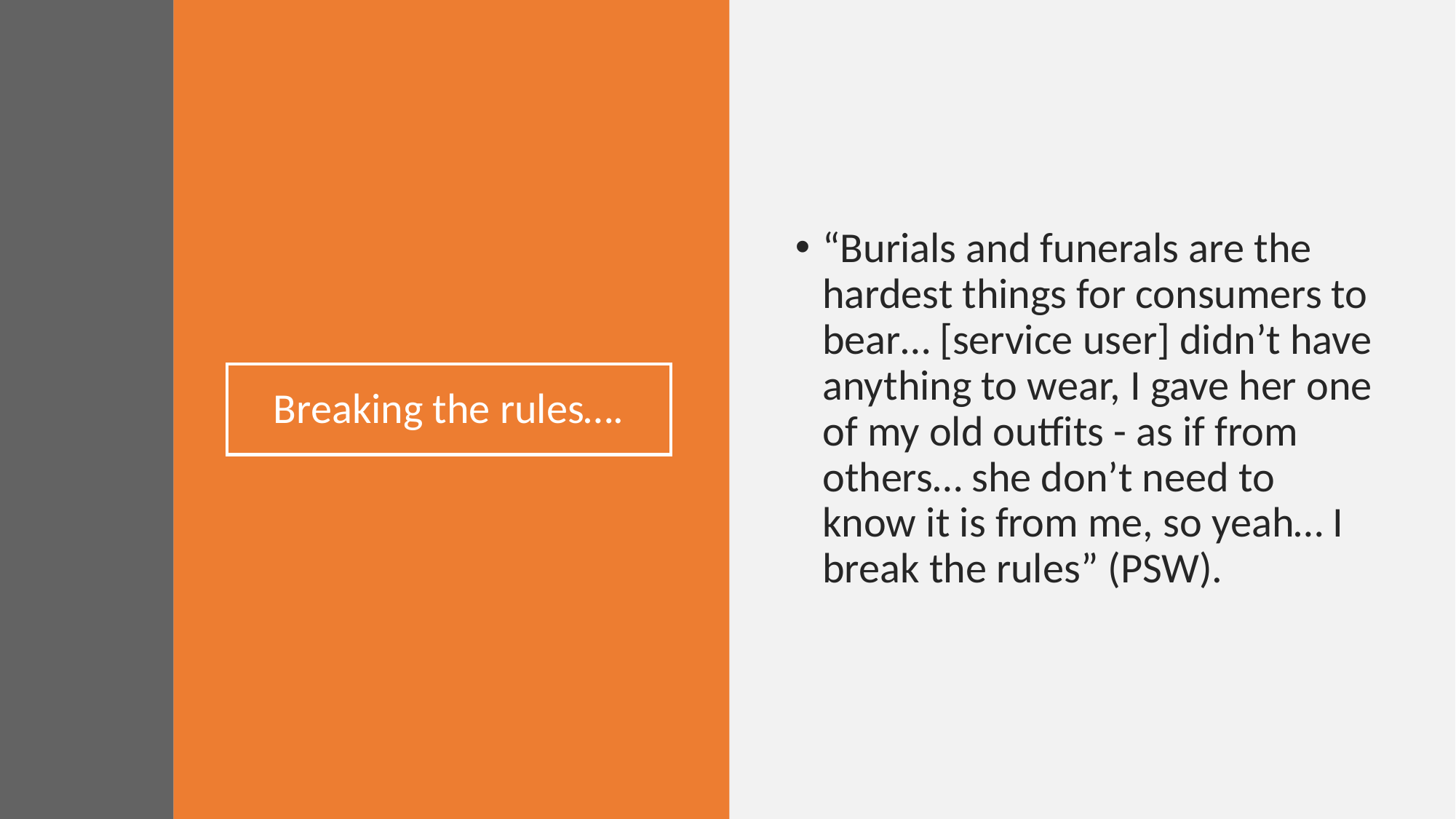

“Burials and funerals are the hardest things for consumers to bear… [service user] didn’t have anything to wear, I gave her one of my old outfits - as if from others… she don’t need to know it is from me, so yeah… I break the rules” (PSW).
# Breaking the rules….